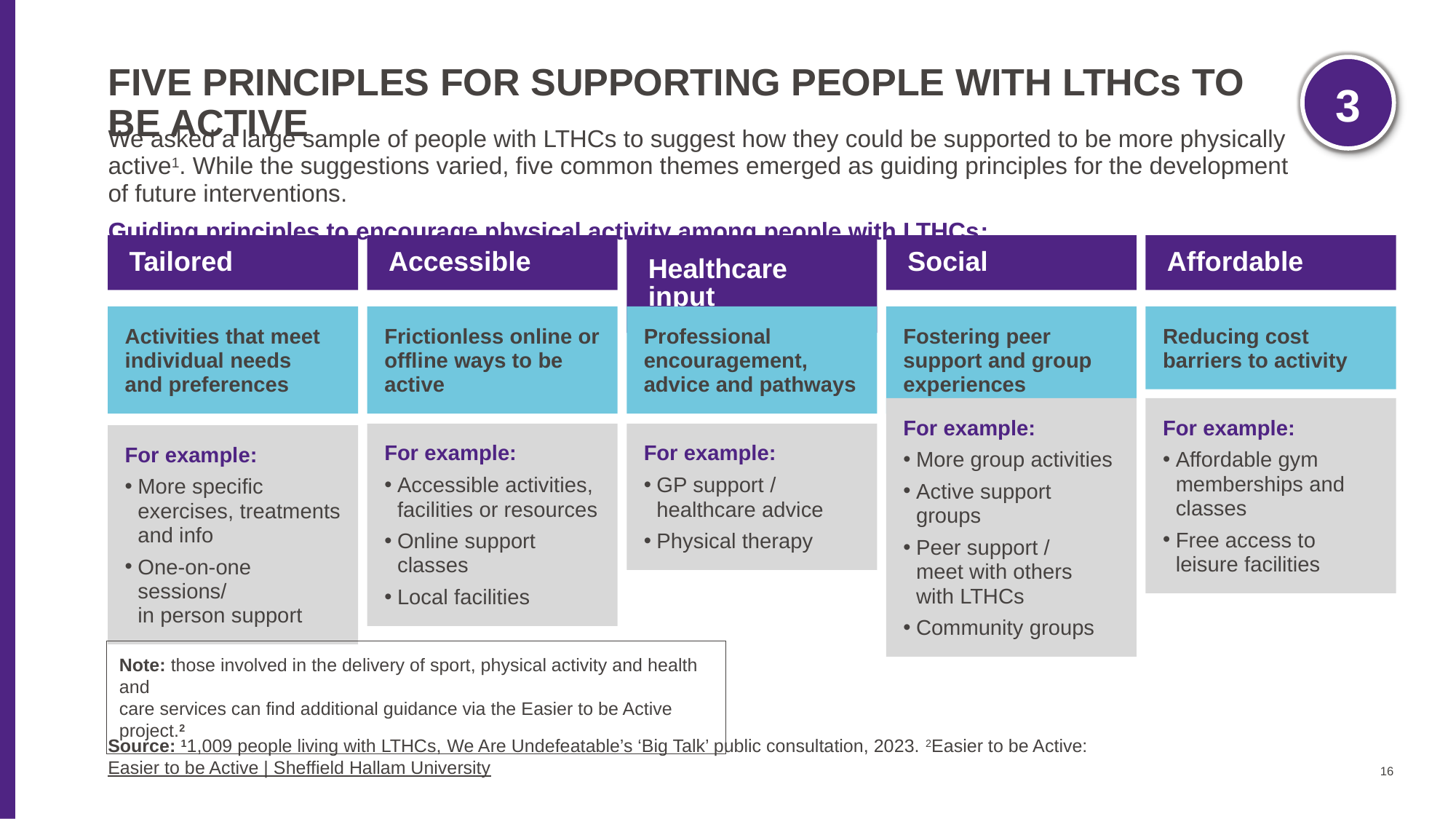

3
FIVE PRINCIPLES FOR SUPPORTING PEOPLE WITH LTHCs TO BE ACTIVE
We asked a large sample of people with LTHCs to suggest how they could be supported to be more physically active1. While the suggestions varied, five common themes emerged as guiding principles for the development of future interventions.
Guiding principles to encourage physical activity among people with LTHCs:
Tailored
Accessible
Healthcare input
Social
Affordable
Activities that meet individual needs
and preferences
Frictionless online or offline ways to be active
Professional encouragement,
advice and pathways
Fostering peer support and group experiences
Reducing cost
barriers to activity
For example:
More group activities
Active support groups
Peer support /
meet with others
with LTHCs
Community groups
For example:
Affordable gym memberships and classes
Free access to leisure facilities

For example:
Accessible activities, facilities or resources
Online support classes
Local facilities
For example:
GP support / healthcare advice
Physical therapy
For example:
More specific exercises, treatments and info
One-on-one sessions/
in person support
Note: those involved in the delivery of sport, physical activity and health and
care services can find additional guidance via the Easier to be Active project.2
Source: 11,009 people living with LTHCs, We Are Undefeatable’s ‘Big Talk’ public consultation, 2023. 2Easier to be Active: Easier to be Active | Sheffield Hallam University